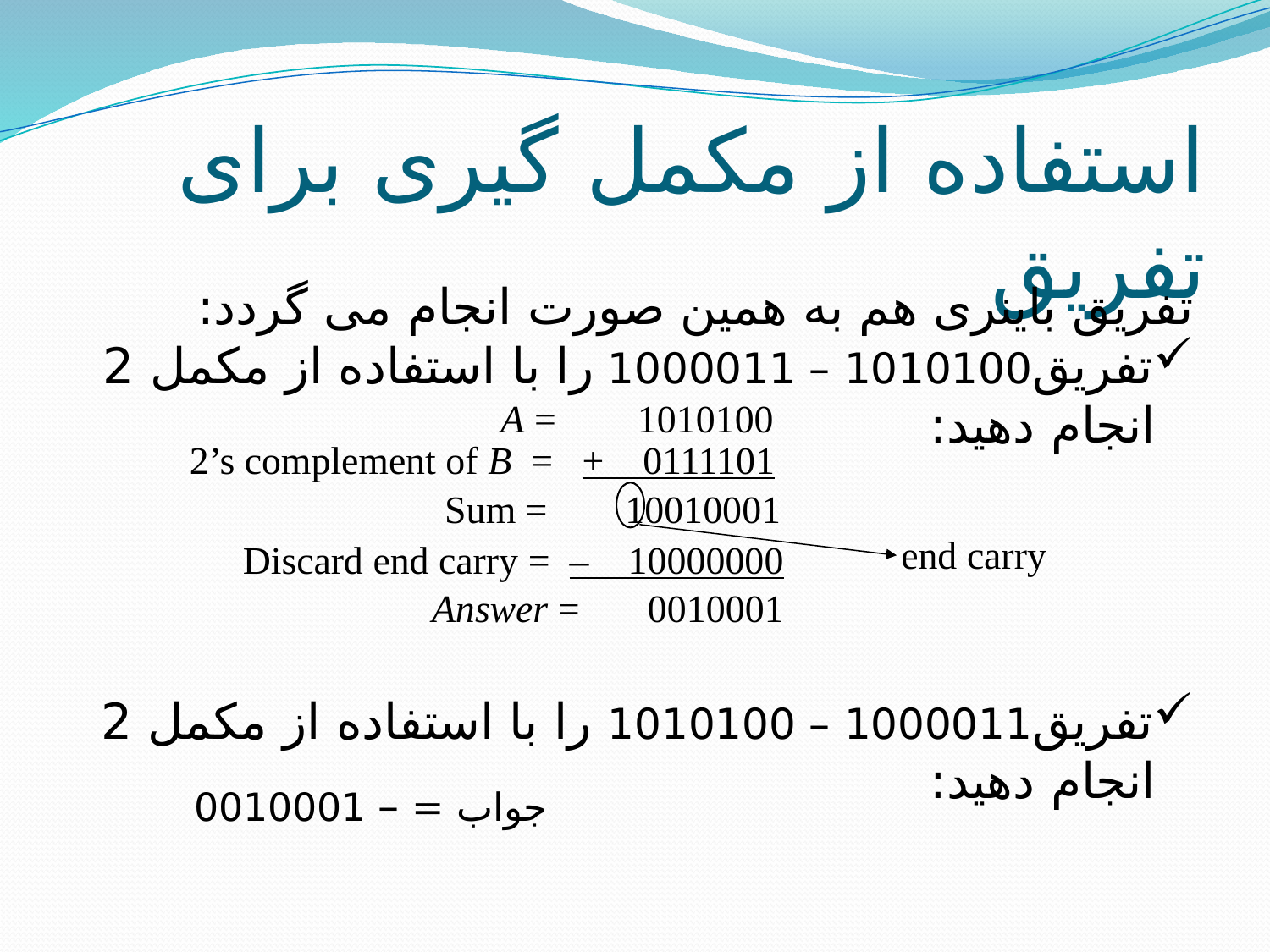

# استفاده از مکمل گیری برای تفریق
تفریق باینری هم به همین صورت انجام می گردد:
تفریق1010100 – 1000011 را با استفاده از مکمل 2 انجام دهید:

تفریق1000011 – 1010100 را با استفاده از مکمل 2 انجام دهید:
A =	 1010100
2’s complement of B  =   +    0111101
Sum =        10010001

end carry

     Discard end carry =  –    10000000
Answer =       0010001
جواب = – 0010001